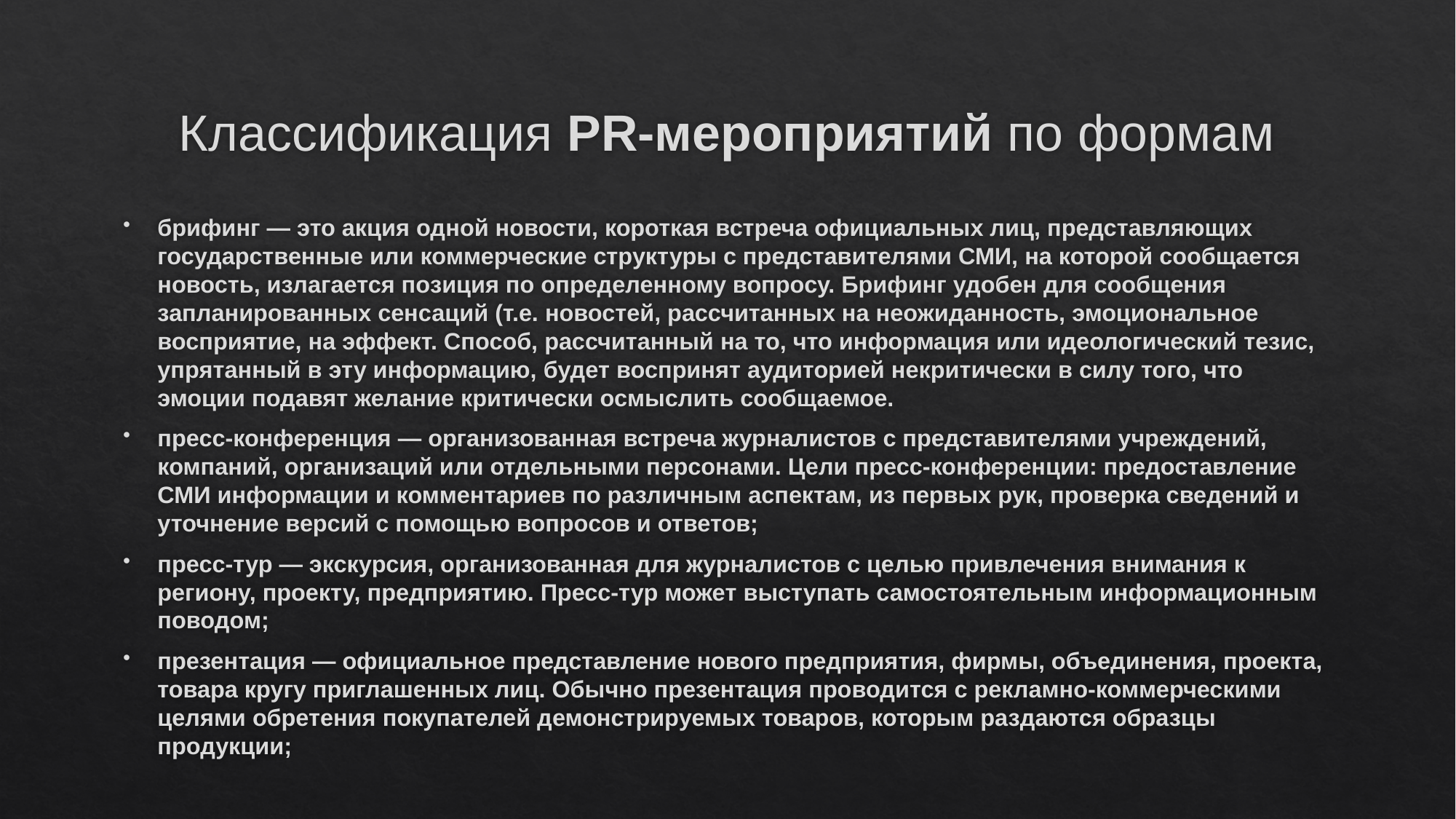

# Классификация PR-мероприятий по формам
брифинг — это акция одной новости, короткая встреча официальных лиц, представляющих государственные или коммерческие структуры с представителями СМИ, на которой сообщается новость, излагается позиция по определенному вопросу. Брифинг удобен для сообщения запланированных сенсаций (т.е. новостей, рассчитанных на неожиданность, эмоциональное восприятие, на эффект. Способ, рассчитанный на то, что информация или идеологический тезис, упрятанный в эту информацию, будет воспринят аудиторией некритически в силу того, что эмоции подавят желание критически осмыслить сообщаемое.
пресс-конференция — организованная встреча журналистов с представителями учреждений, компаний, организаций или отдельными персонами. Цели пресс-конференции: предоставление СМИ информации и комментариев по различным аспектам, из первых рук, проверка сведений и уточнение версий с помощью вопросов и ответов;
пресс-тур — экскурсия, организованная для журналистов с целью привлечения внимания к региону, проекту, предприятию. Пресс-тур может выступать самостоятельным информационным поводом;
презентация — официальное представление нового предприятия, фирмы, объединения, проекта, товара кругу приглашенных лиц. Обычно презентация проводится с рекламно-коммерческими целями обретения покупателей демонстрируемых товаров, которым раздаются образцы продукции;